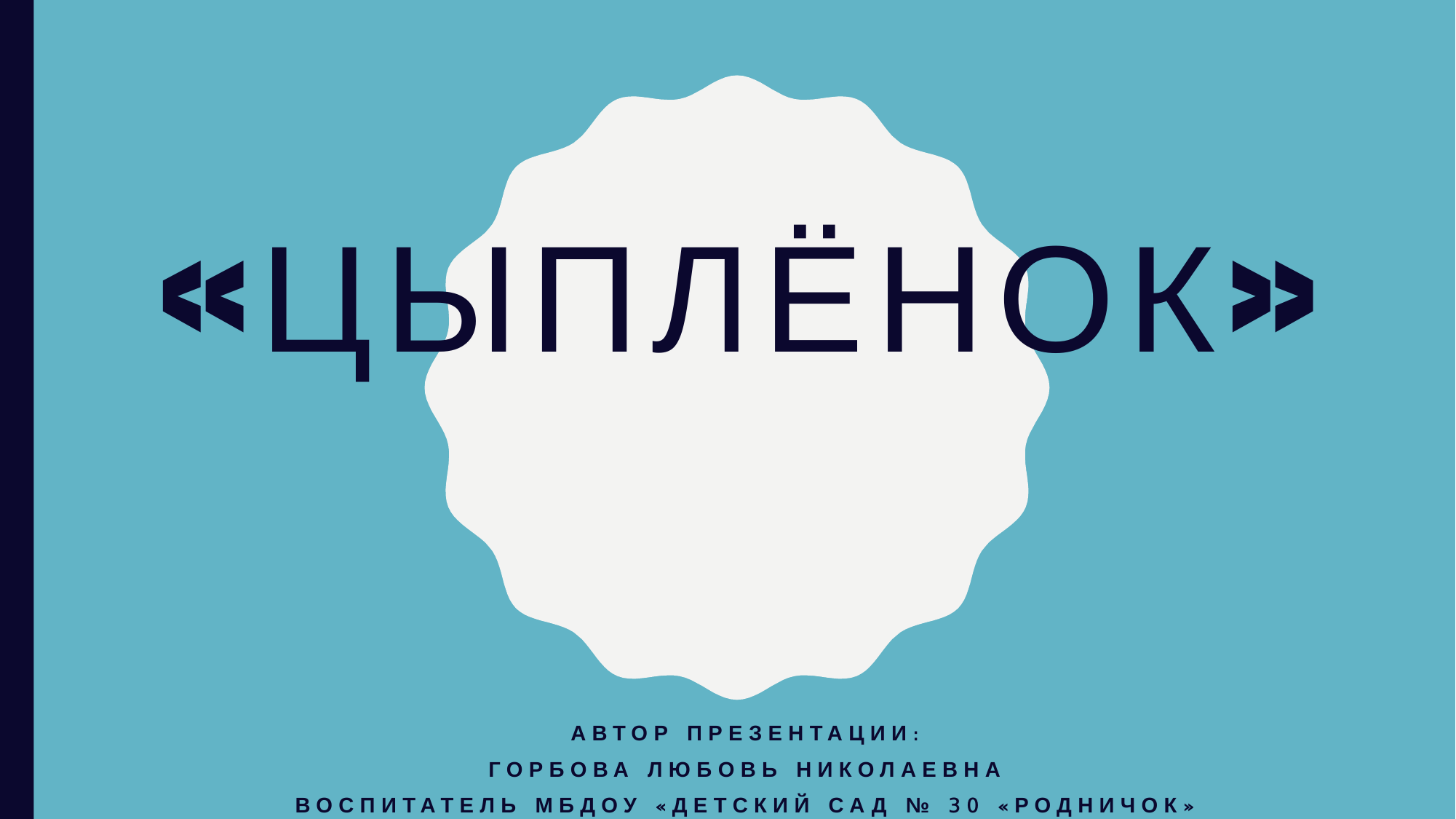

# «Цыплёнок»
Автор презентации:
Горбова Любовь Николаевна
Воспитатель МБДОУ «Детский сад № 30 «Родничок»